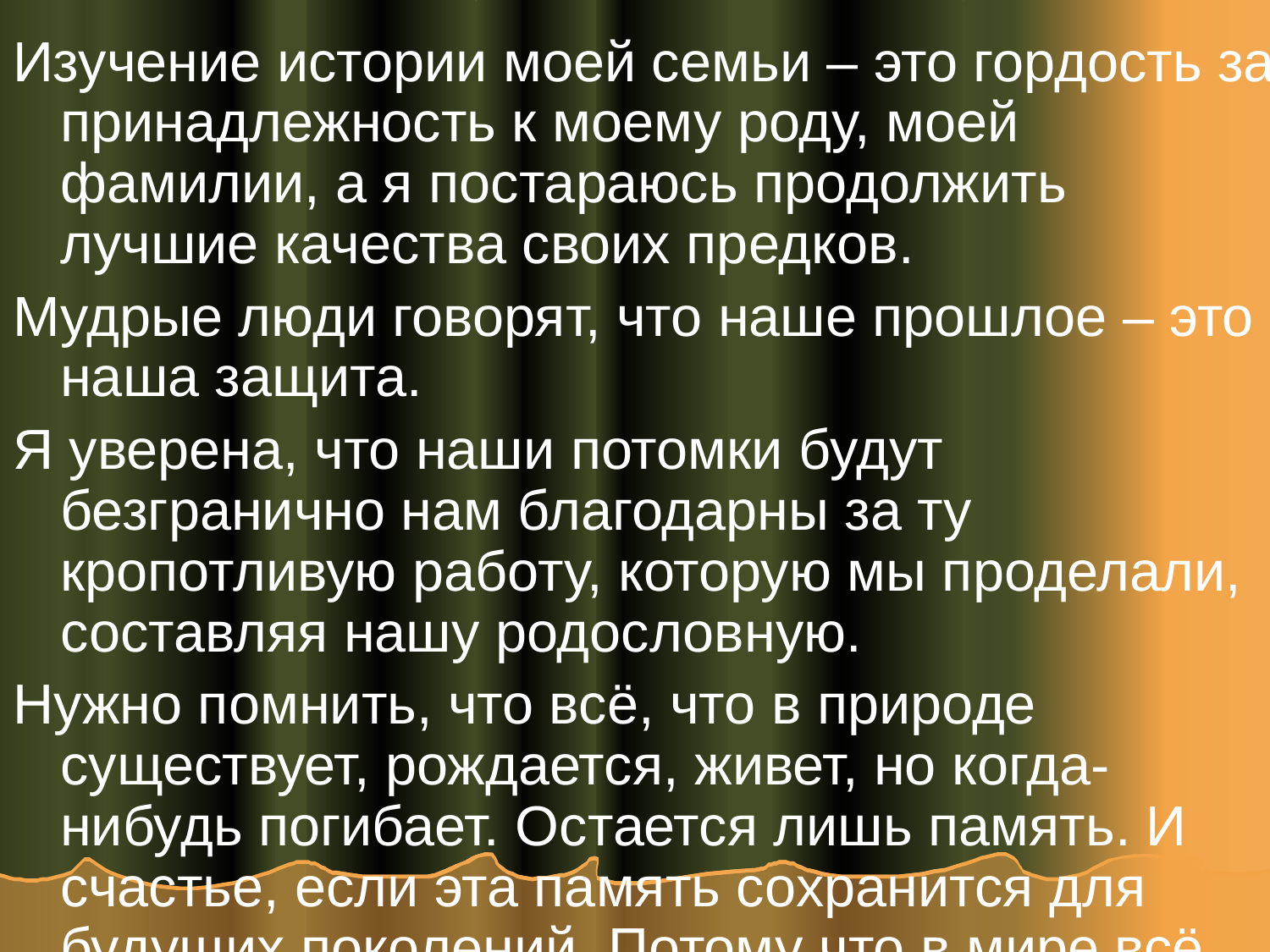

Изучение истории моей семьи – это гордость за принадлежность к моему роду, моей фамилии, а я постараюсь продолжить лучшие качества своих предков.
Мудрые люди говорят, что наше прошлое – это наша защита.
Я уверена, что наши потомки будут безгранично нам благодарны за ту кропотливую работу, которую мы проделали, составляя нашу родословную.
Нужно помнить, что всё, что в природе существует, рождается, живет, но когда-нибудь погибает. Остается лишь память. И счастье, если эта память сохранится для будущих поколений. Потому что в мире всё едино: и прошлое, и будущее.